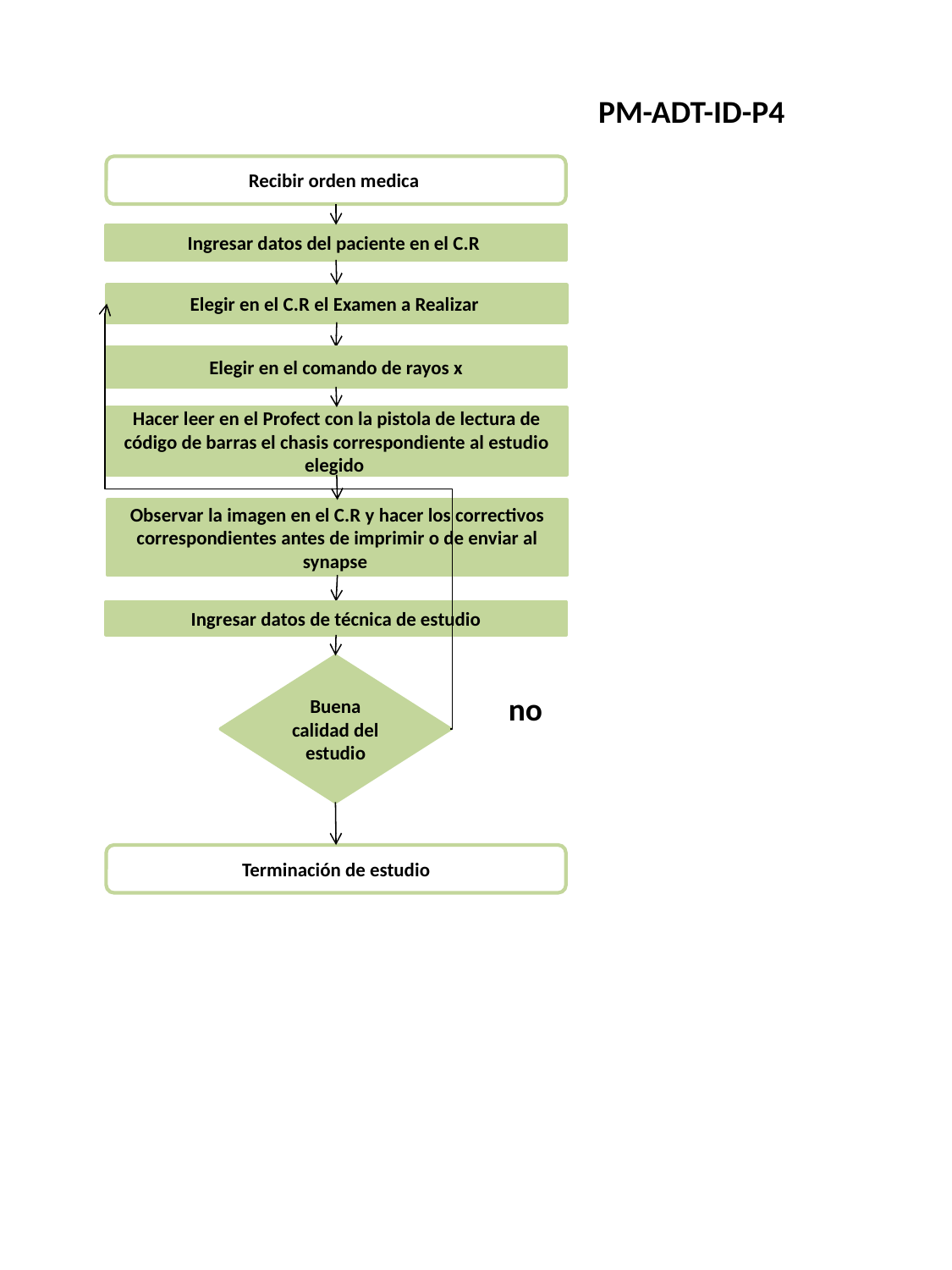

PM-ADT-ID-P4
Recibir orden medica
Ingresar datos del paciente en el C.R
Elegir en el C.R el Examen a Realizar
Elegir en el comando de rayos x
Hacer leer en el Profect con la pistola de lectura de código de barras el chasis correspondiente al estudio elegido
Observar la imagen en el C.R y hacer los correctivos correspondientes antes de imprimir o de enviar al synapse
Ingresar datos de técnica de estudio
Buena calidad del estudio
no
Terminación de estudio